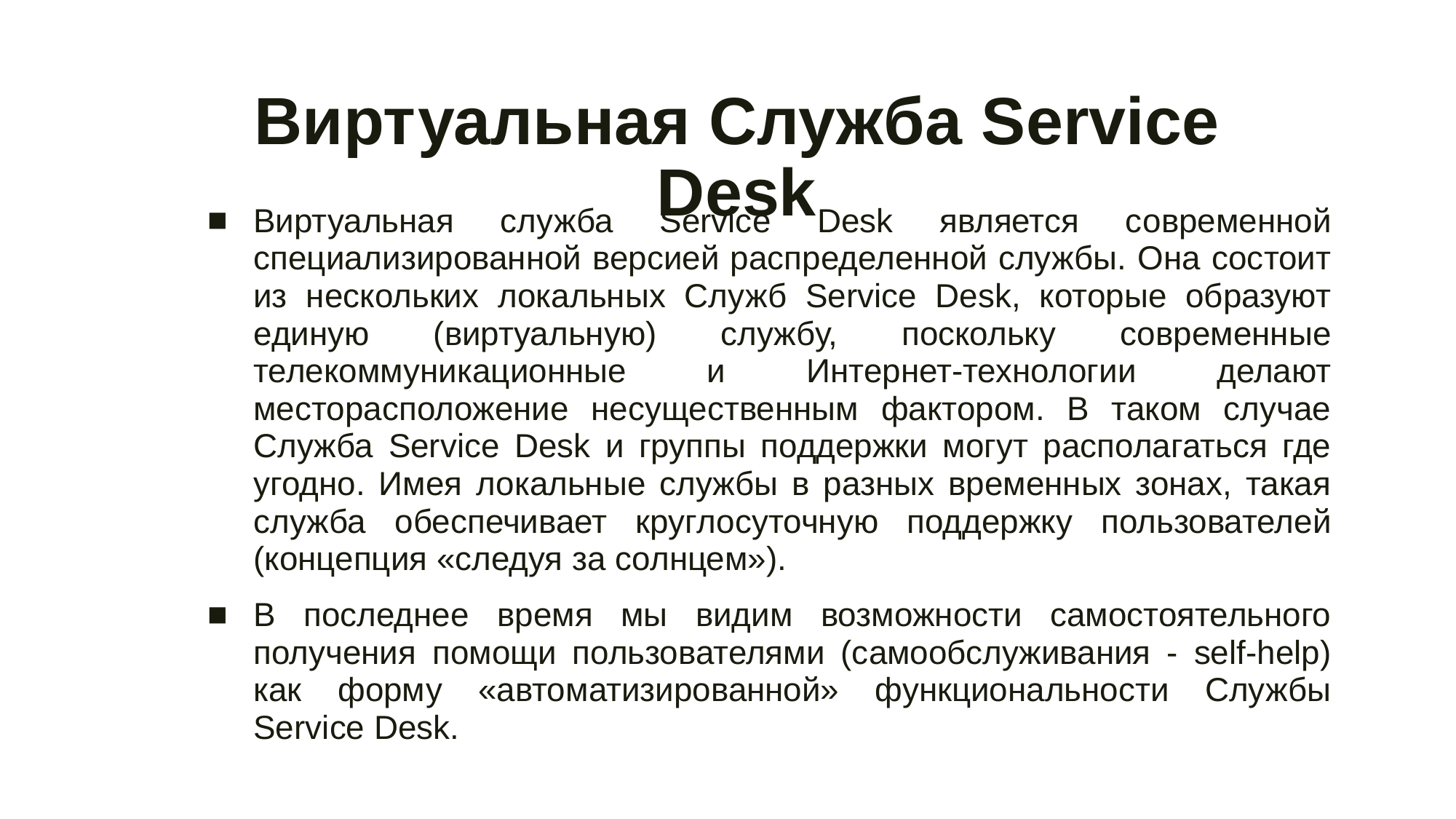

# Виртуальная Служба Service Desk
Виртуальная служба Service Desk является современной специализированной версией распределенной службы. Она состоит из нескольких локальных Служб Service Desk, которые образуют единую (виртуальную) службу, поскольку современные телекоммуникационные и Интернет-технологии делают месторасположение несущественным фактором. В таком случае Служба Service Desk и группы поддержки могут располагаться где угодно. Имея локальные службы в разных временных зонах, такая служба обеспечивает круглосуточную поддержку пользователей (концепция «следуя за солнцем»).
В последнее время мы видим возможности самостоятельного получения помощи пользователями (самообслуживания - self-help) как форму «автоматизированной» функциональности Службы Service Desk.